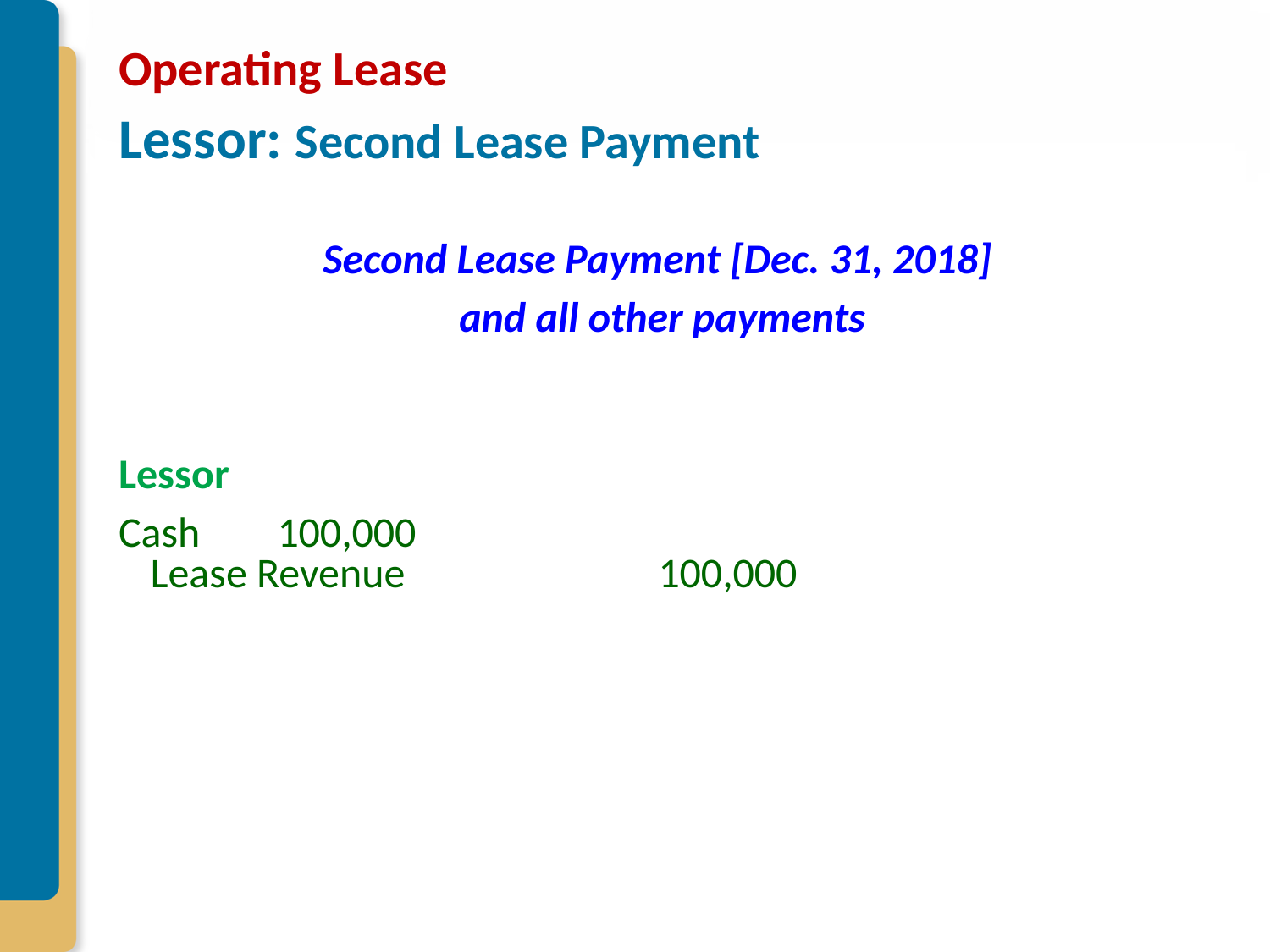

# Operating Lease Lessor: Second Lease Payment

Second Lease Payment [Dec. 31, 2018]
and all other payments

Lessor
Cash 	100,000
Lease Revenue		100,000